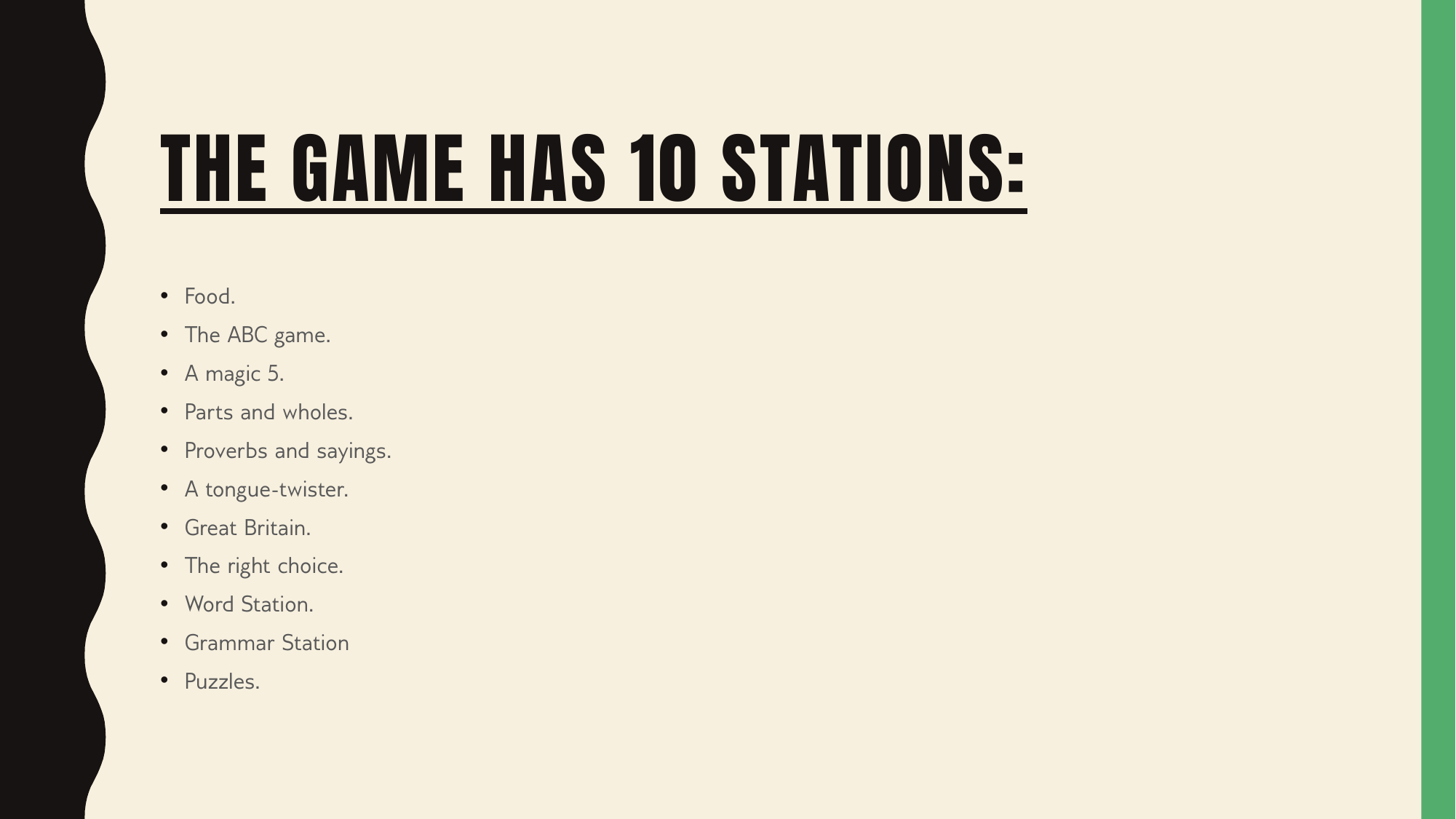

# The game has 10 stations:
Food.
The ABC game.
A magic 5.
Parts and wholes.
Proverbs and sayings.
A tongue-twister.
Great Britain.
The right choice.
Word Station.
Grammar Station
Puzzles.